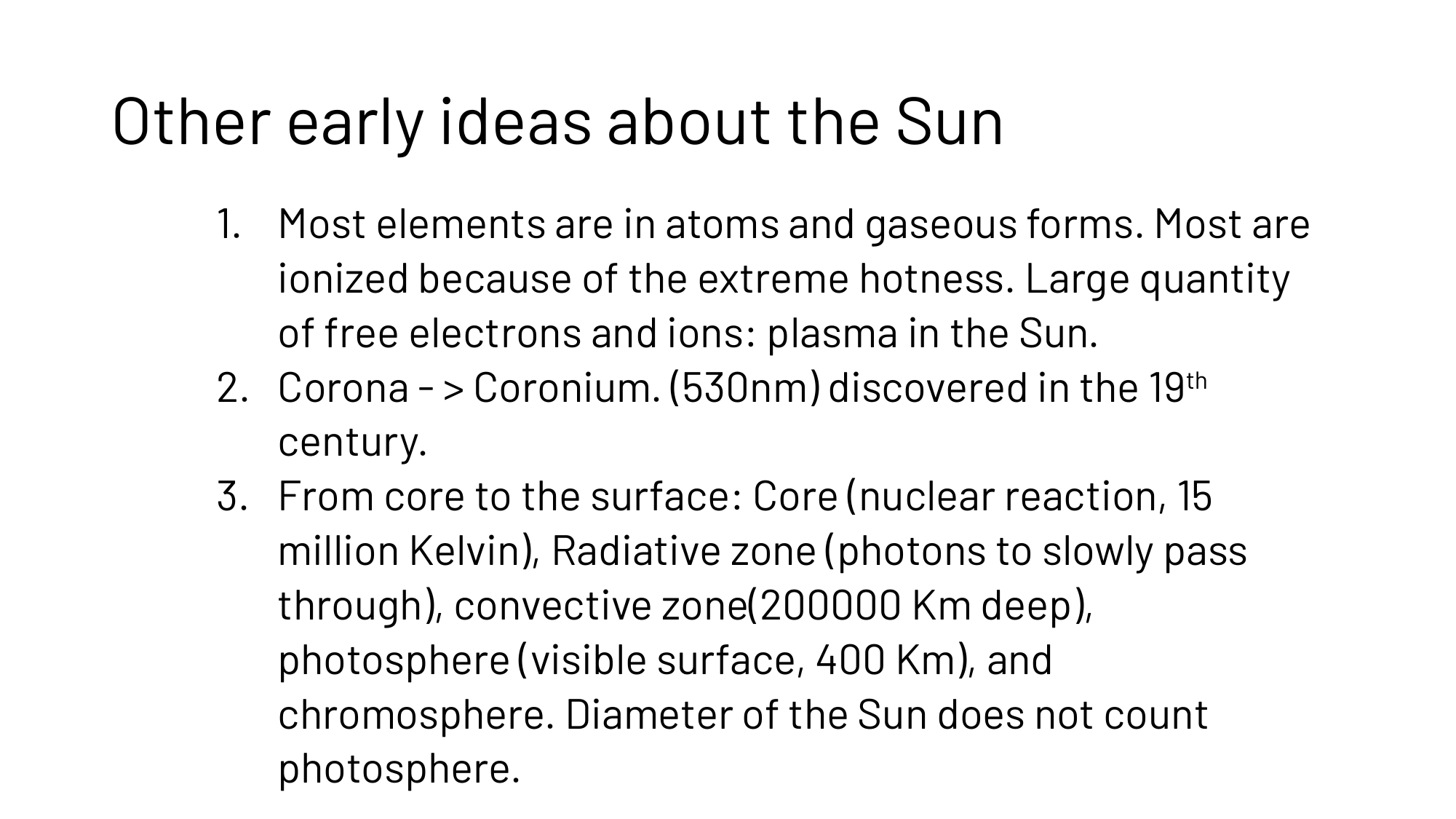

# Other early ideas about the Sun
Most elements are in atoms and gaseous forms. Most are ionized because of the extreme hotness. Large quantity of free electrons and ions: plasma in the Sun.
Corona - > Coronium. (530nm) discovered in the 19th century.
From core to the surface: Core (nuclear reaction, 15 million Kelvin), Radiative zone (photons to slowly pass through), convective zone(200000 Km deep),  photosphere (visible surface, 400 Km), and chromosphere. Diameter of the Sun does not count photosphere.